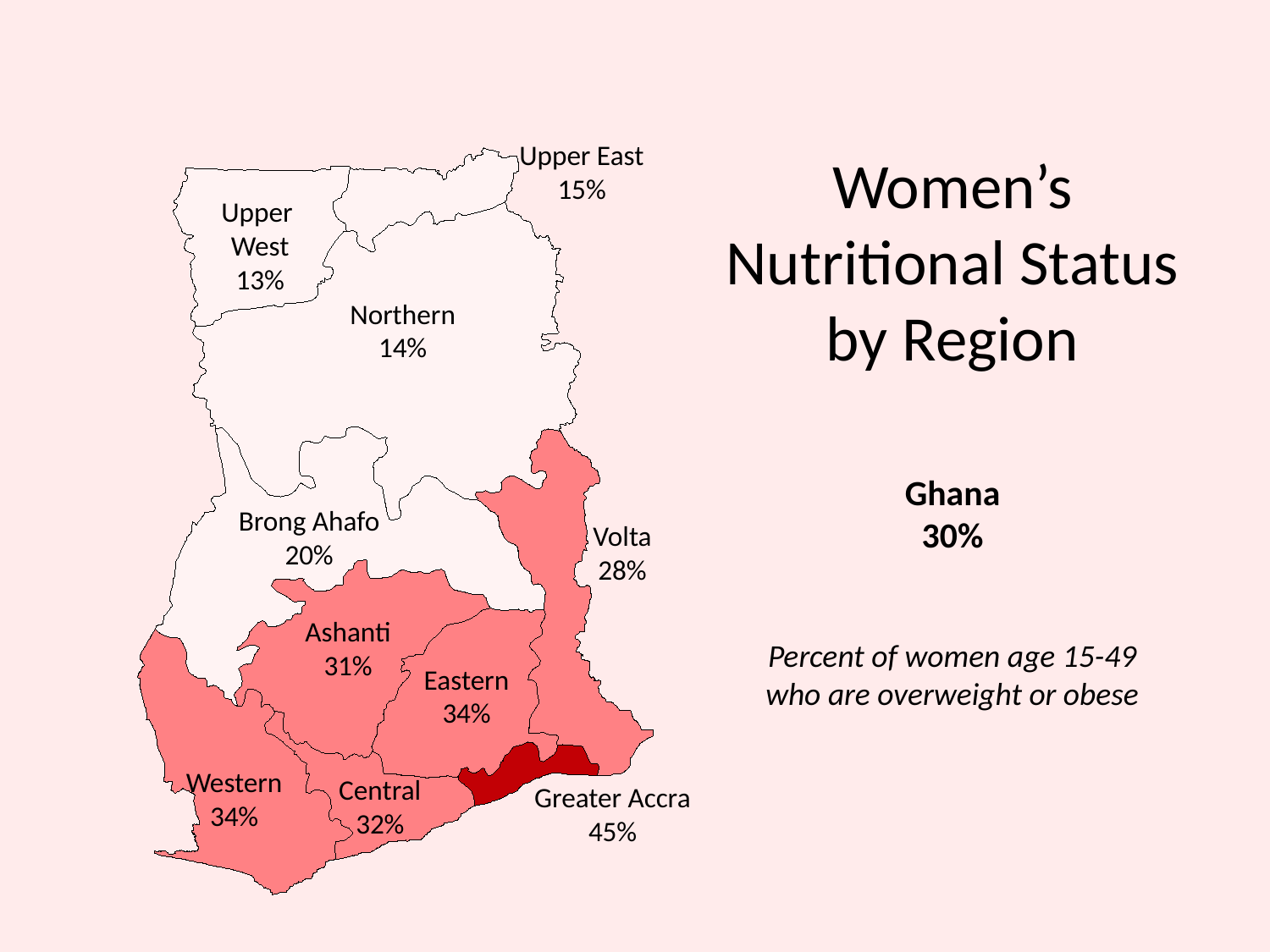

# Women’s Nutritional Status by Region
Upper East
15%

Upper
West
13%

Northern
14%

Brong Ahafo
20%
Volta
28%

Ashanti
31%

Eastern
34%

Western
34%
Central
32%
Greater Accra
45%
Ghana
30%
Percent of women age 15-49 who are overweight or obese